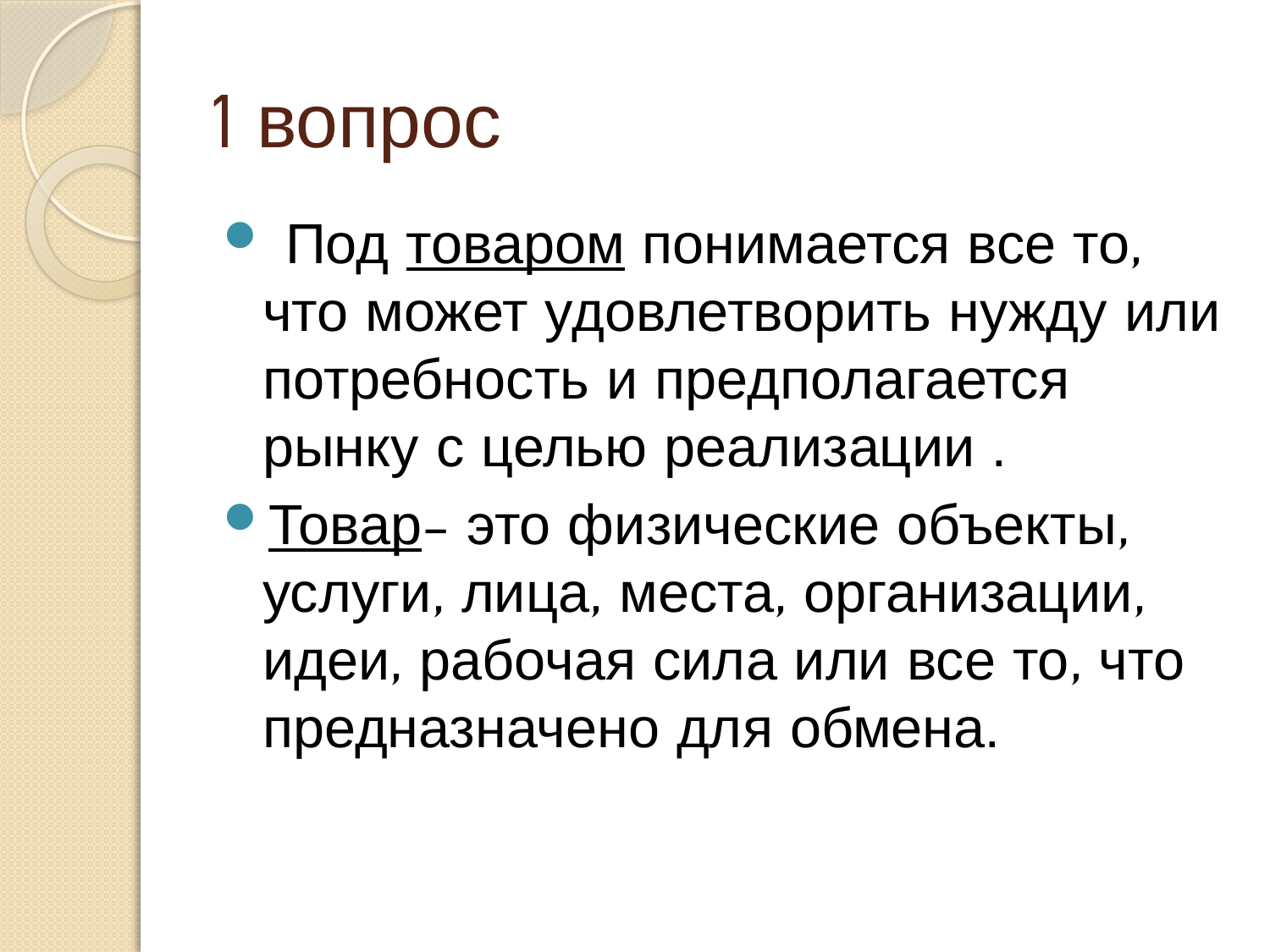

# 1 вопрос
 Под товаром понимается все то, что может удовлетворить нужду или потребность и предполагается рынку с целью реализации .
Товар– это физические объекты, услуги, лица, места, организации, идеи, рабочая сила или все то, что предназначено для обмена.